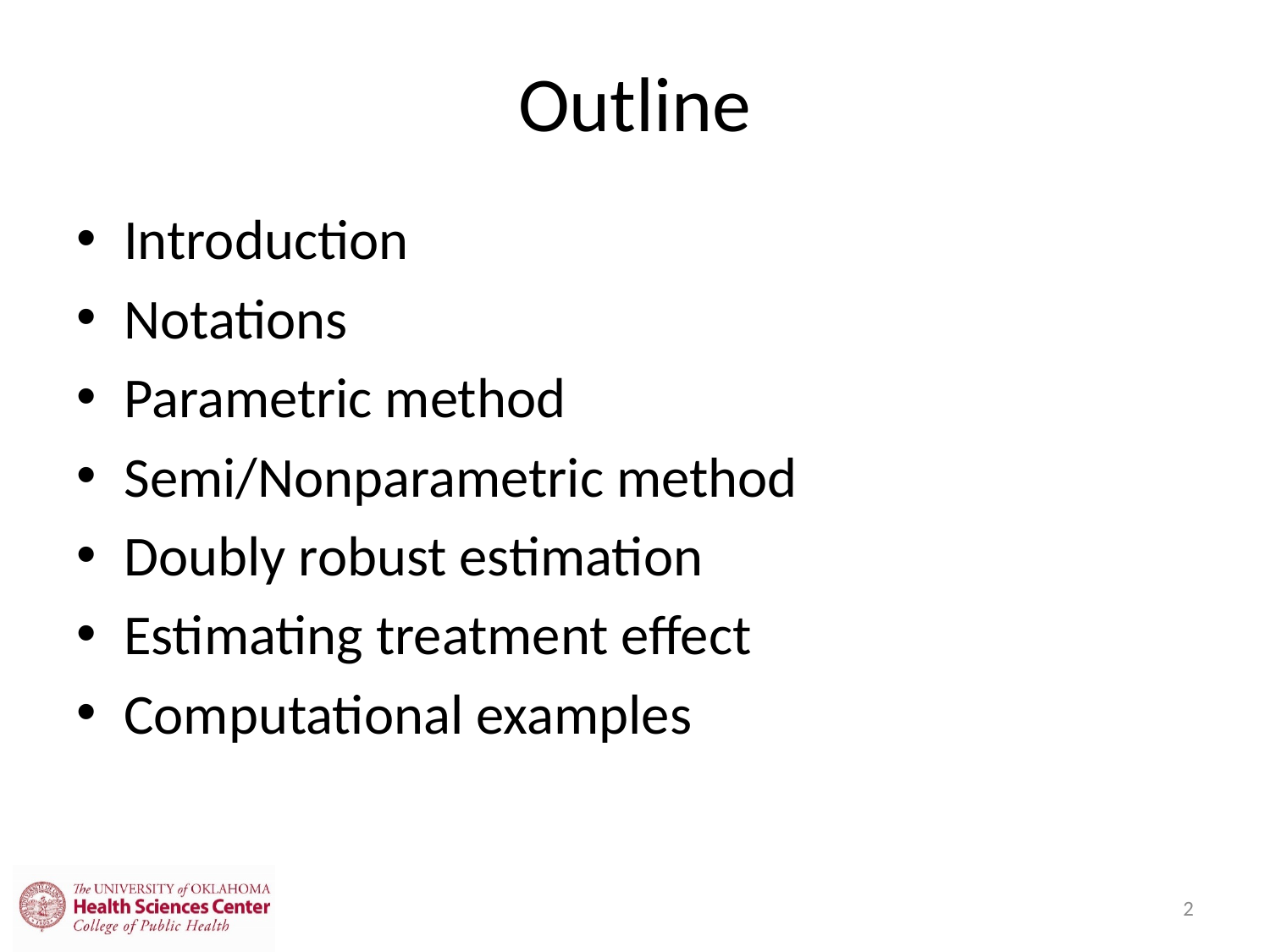

# Outline
Introduction
Notations
Parametric method
Semi/Nonparametric method
Doubly robust estimation
Estimating treatment effect
Computational examples
2